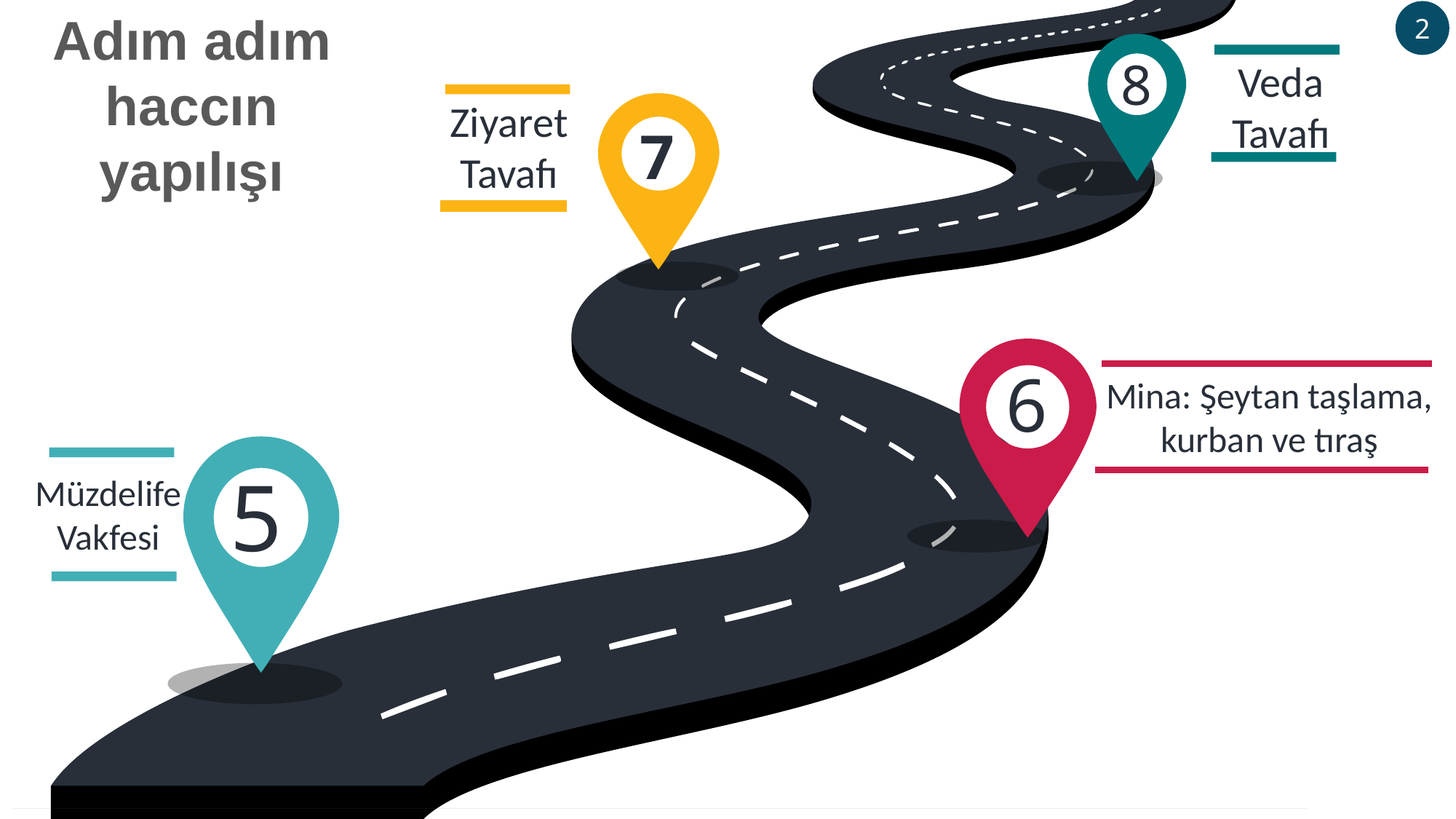

Adım adım haccın yapılışı

2

8

Veda Tavafı

Ziyaret Tavafı

7

6

Mina: Şeytan taşlama, kurban ve tıraş

5

Müzdelife Vakfesi